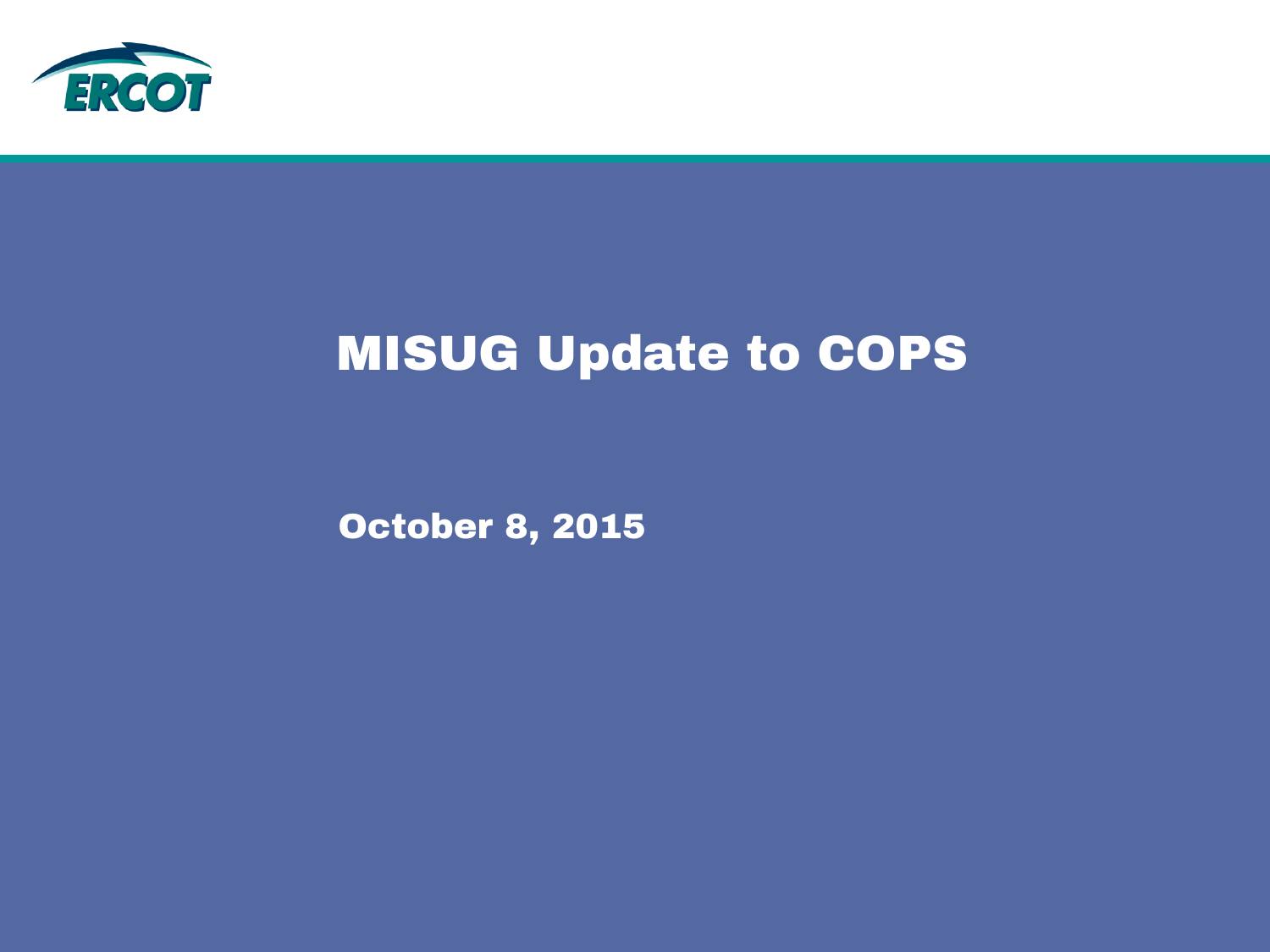

# MISUG Update to COPS
October 8, 2015